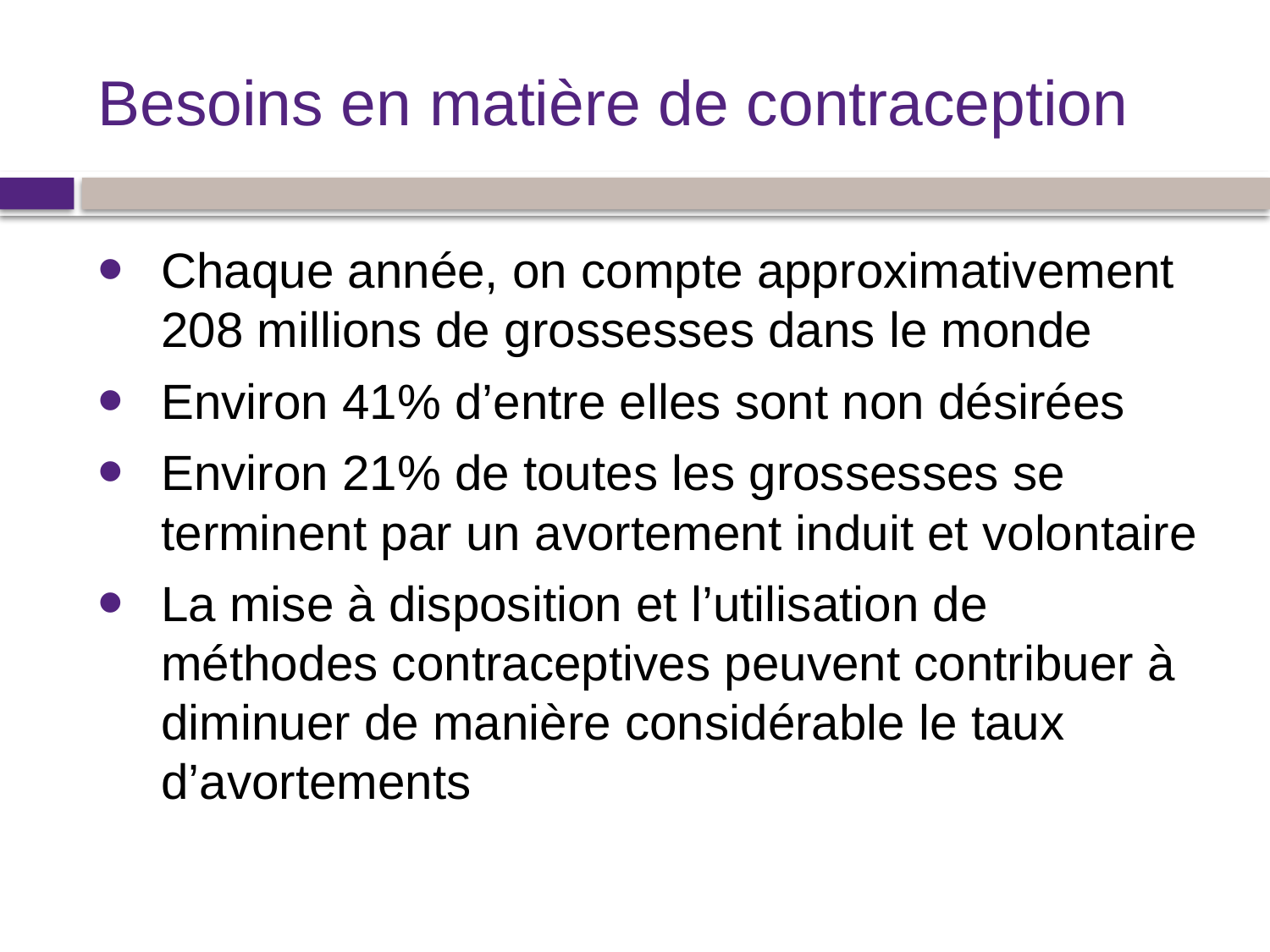

# Besoins en matière de contraception
Chaque année, on compte approximativement 208 millions de grossesses dans le monde
Environ 41% d’entre elles sont non désirées
Environ 21% de toutes les grossesses se terminent par un avortement induit et volontaire
La mise à disposition et l’utilisation de méthodes contraceptives peuvent contribuer à diminuer de manière considérable le taux d’avortements